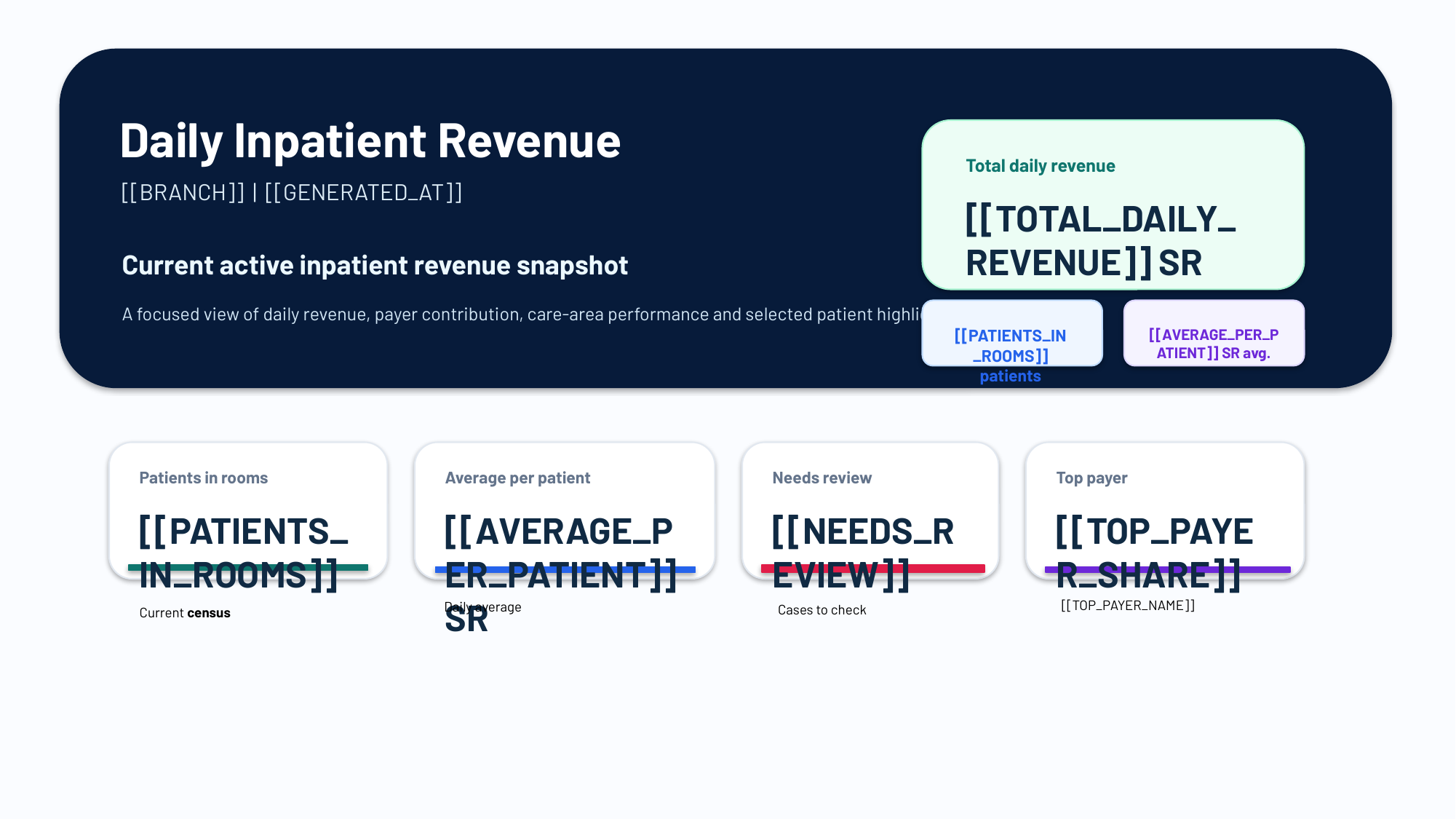

Daily Inpatient Revenue

Total daily revenue
[[BRANCH]]  |  [[GENERATED_AT]]
[[TOTAL_DAILY_REVENUE]] SR
Current active inpatient revenue snapshot
A focused view of daily revenue, payer contribution, care-area performance and selected patient highlights.

[[PATIENTS_IN_ROOMS]] patients
[[AVERAGE_PER_PATIENT]] SR avg.

Patients in rooms
Average per patient
Needs review
Top payer
[[PATIENTS_IN_ROOMS]]
[[AVERAGE_PER_PATIENT]] SR
[[NEEDS_REVIEW]]
[[TOP_PAYER_SHARE]]

[[TOP_PAYER_NAME]]
Daily average
Cases to check
Current census